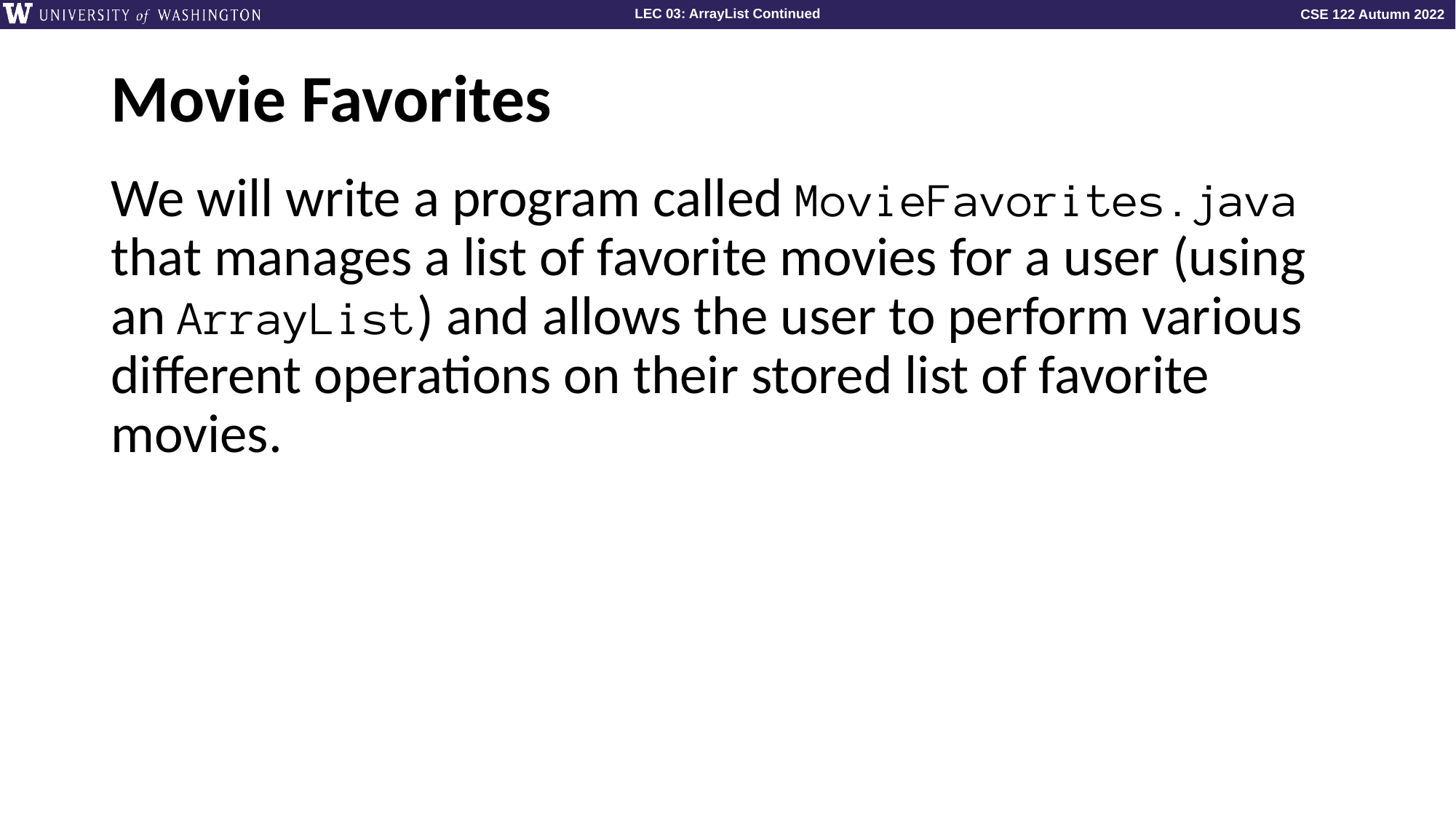

# Movie Favorites
We will write a program called MovieFavorites.java that manages a list of favorite movies for a user (using an ArrayList) and allows the user to perform various different operations on their stored list of favorite movies.